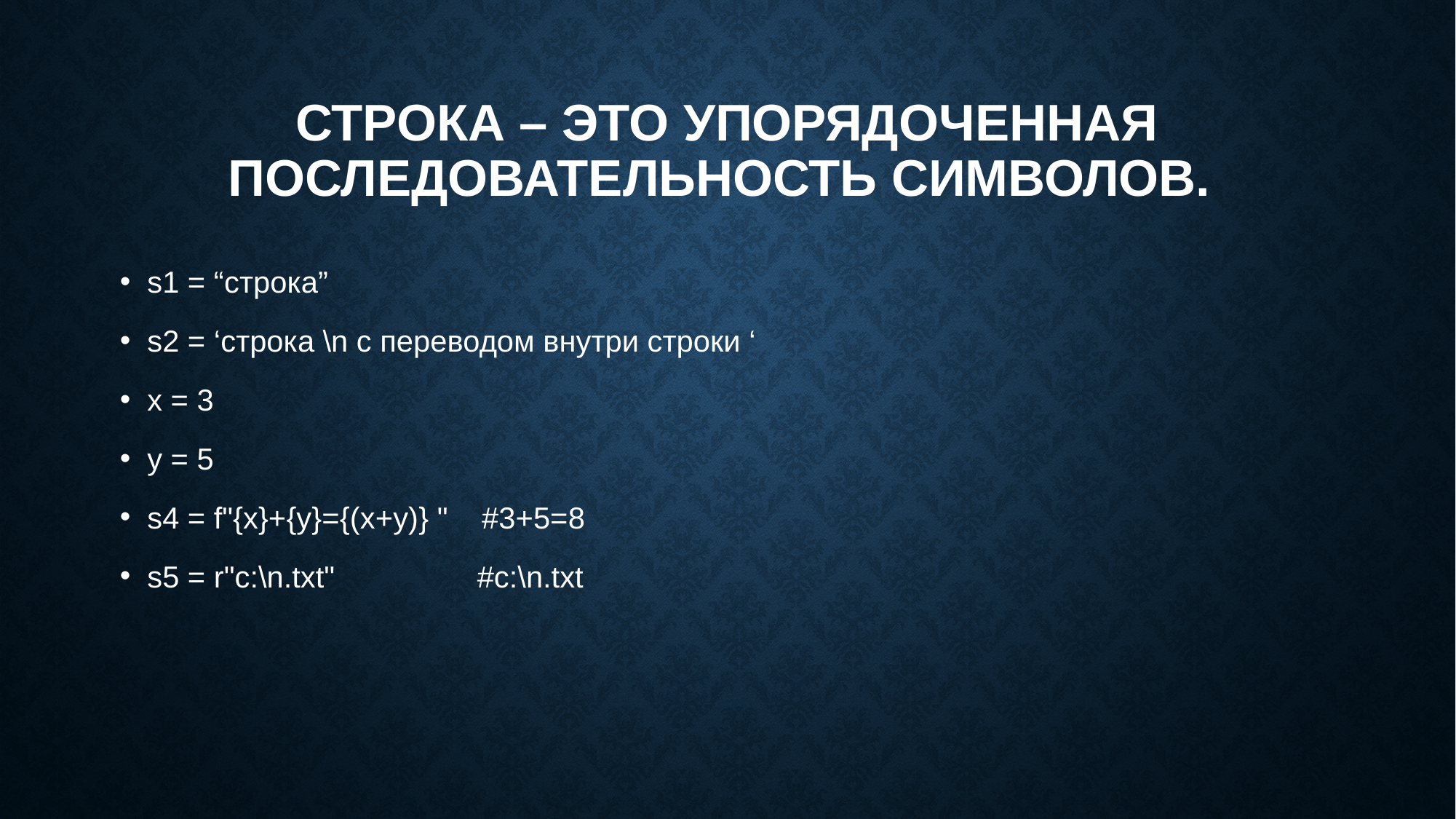

# Строка – это упорядоченная последовательность символов.
s1 = “строка”
s2 = ‘строка \n с переводом внутри строки ‘
x = 3
y = 5
s4 = f"{x}+{y}={(x+y)} "    #3+5=8
s5 = r"c:\n.txt"                 #c:\n.txt